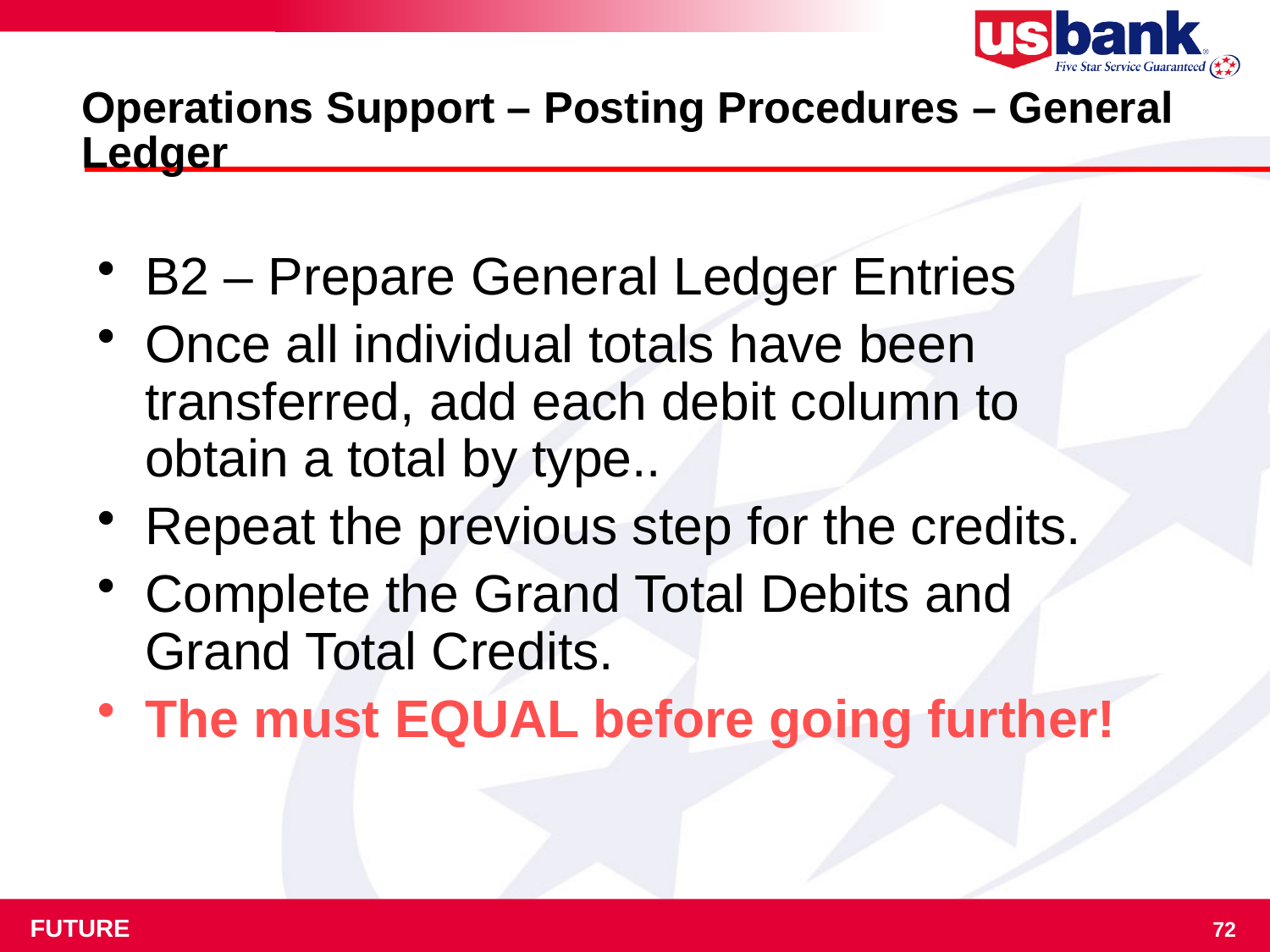

# Operations Support – Posting Procedures – General Ledger
B2 – Prepare General Ledger Entries
Once all individual totals have been transferred, add each debit column to obtain a total by type..
Repeat the previous step for the credits.
Complete the Grand Total Debits and Grand Total Credits.
The must EQUAL before going further!